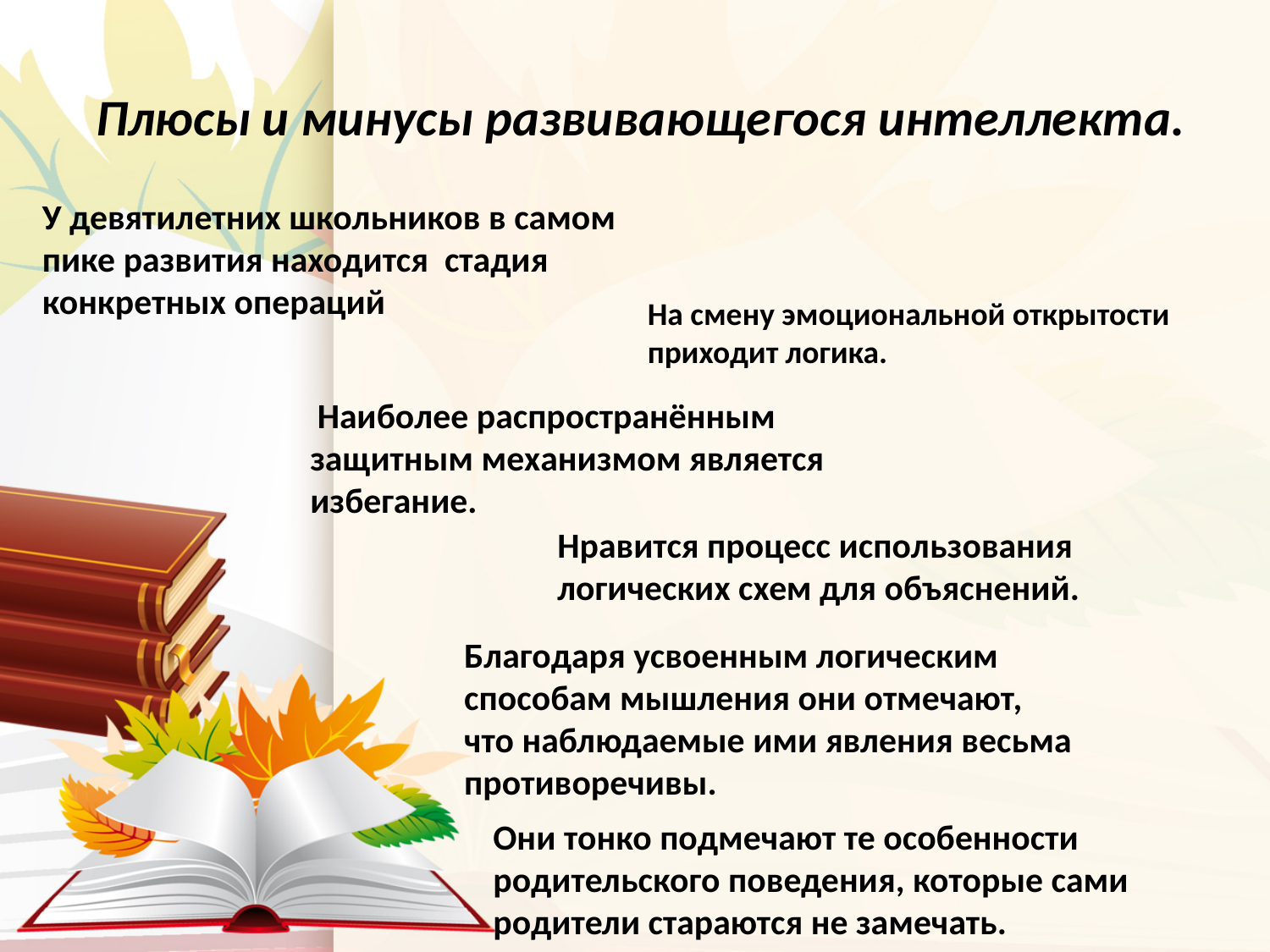

# Плюсы и минусы развивающегося интеллекта.
У девятилетних школьников в самом пике развития находится  стадия конкретных операций
На смену эмоциональной открытости приходит логика.
 Наиболее распространённым защитным механизмом является избегание.
Нравится процесс использования логических схем для объяснений.
Благодаря усвоенным логическим способам мышления они отмечают, что наблюдаемые ими явления весьма противоречивы.
Они тонко подмечают те особенности родительского поведения, которые сами родители стараются не замечать.